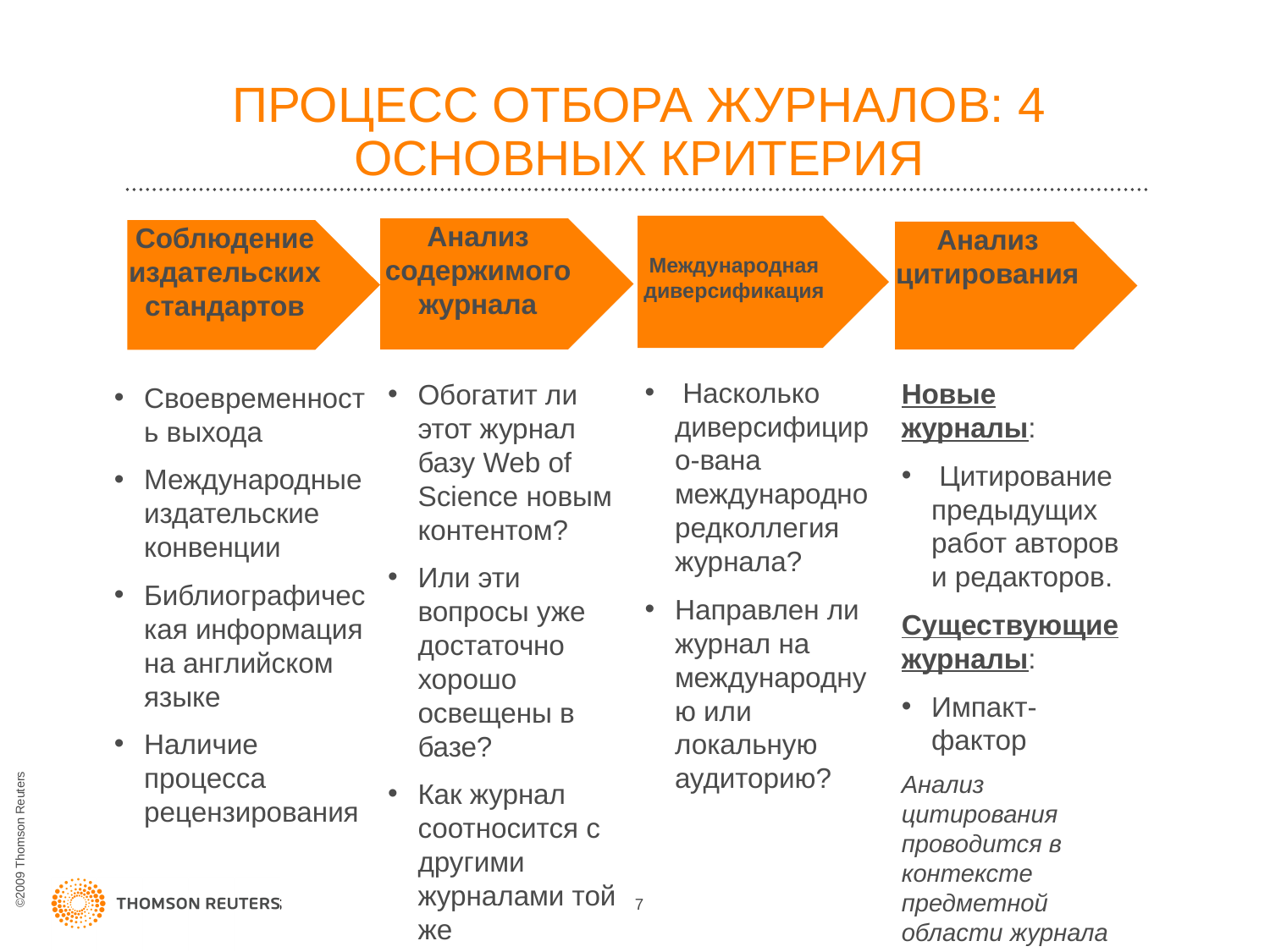

# ПРОЦЕСС ОТБОРА ЖУРНАЛОВ: 4 ОСНОВНЫХ КРИТЕРИЯ

Международная диверсификация

Анализ содержимогожурнала
Соблюдение издательских стандартов
Анализ цитирования

 Насколько диверсифициро-вана международно редколлегия журнала?
Направлен ли журнал на международную или локальную аудиторию?
Новые журналы:
 Цитирование предыдущих работ авторов и редакторов.
Существующие журналы:
Импакт-фактор
Анализ цитирования проводится в контексте предметной области журнала

Обогатит ли этот журнал базу Web of Science новым контентом?
Или эти вопросы уже достаточно хорошо освещены в базе?
Как журнал соотносится с другими журналами той же направленности?
Своевременность выхода
Международные издательские конвенции
Библиографическая информация на английском языке
Наличие процесса рецензирования

7